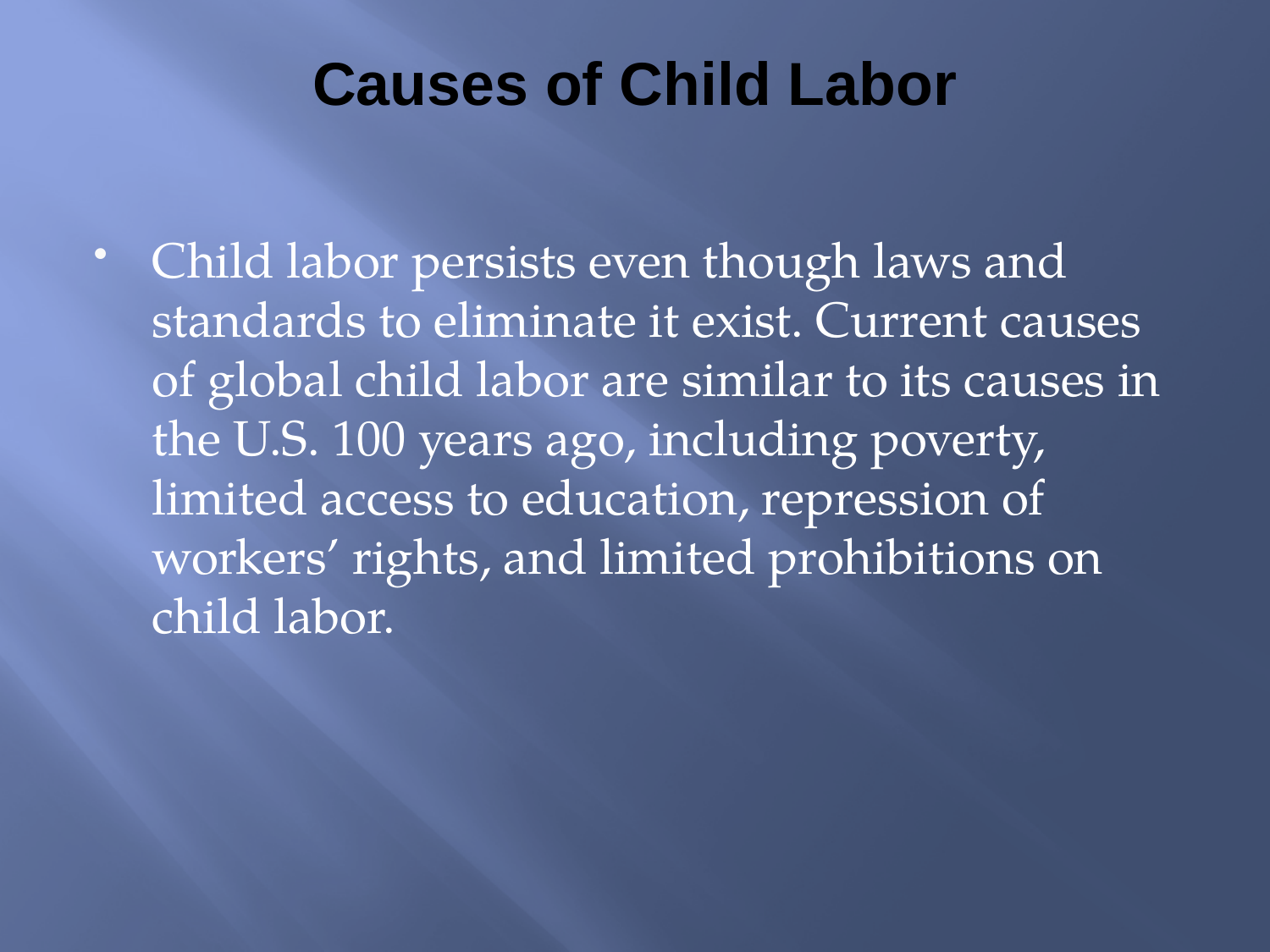

# Causes of Child Labor
Child labor persists even though laws and standards to eliminate it exist. Current causes of global child labor are similar to its causes in the U.S. 100 years ago, including poverty, limited access to education, repression of workers’ rights, and limited prohibitions on child labor.